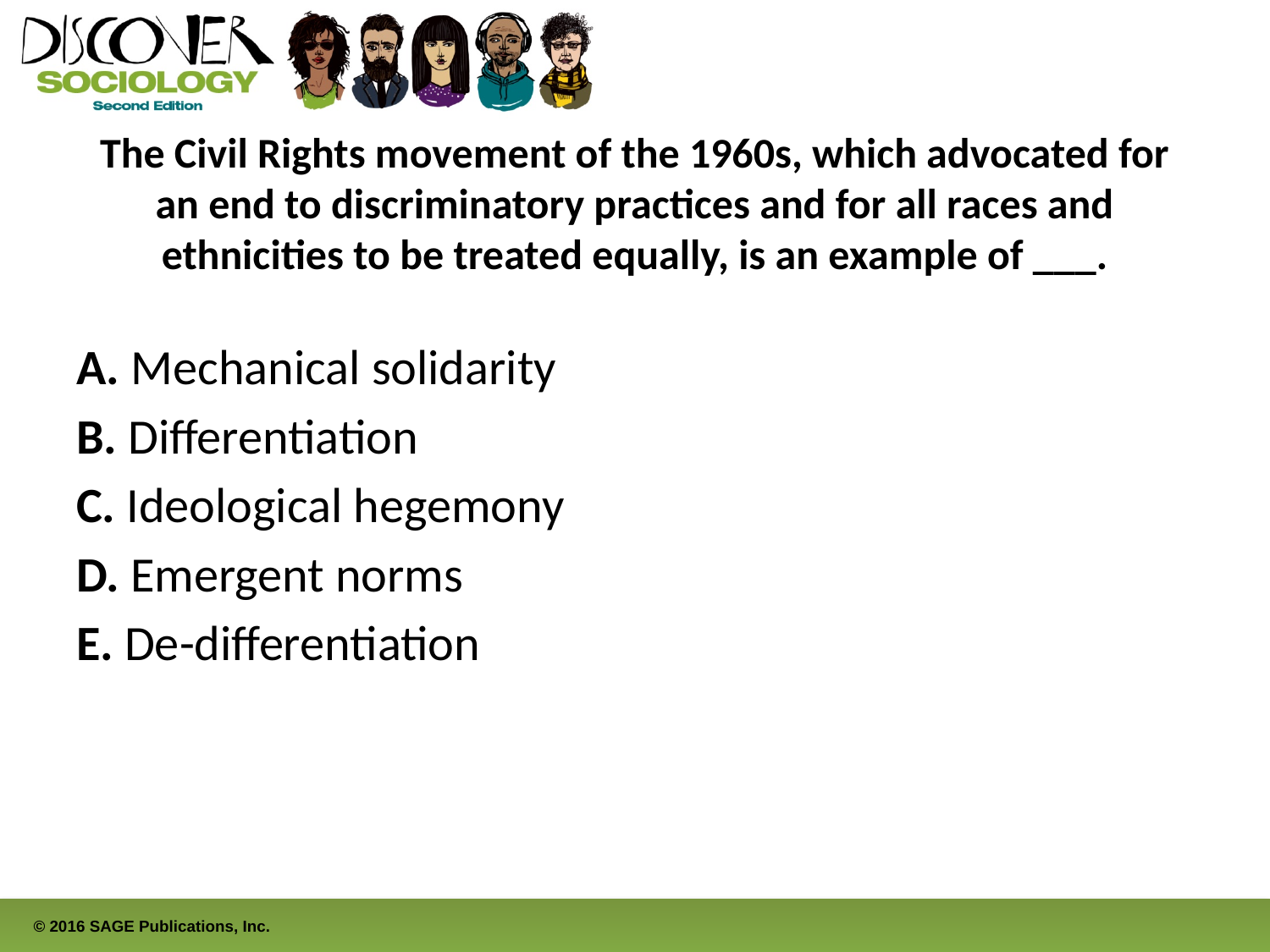

# The Civil Rights movement of the 1960s, which advocated for an end to discriminatory practices and for all races and ethnicities to be treated equally, is an example of ___.
A. Mechanical solidarity
B. Differentiation
C. Ideological hegemony
D. Emergent norms
E. De-differentiation